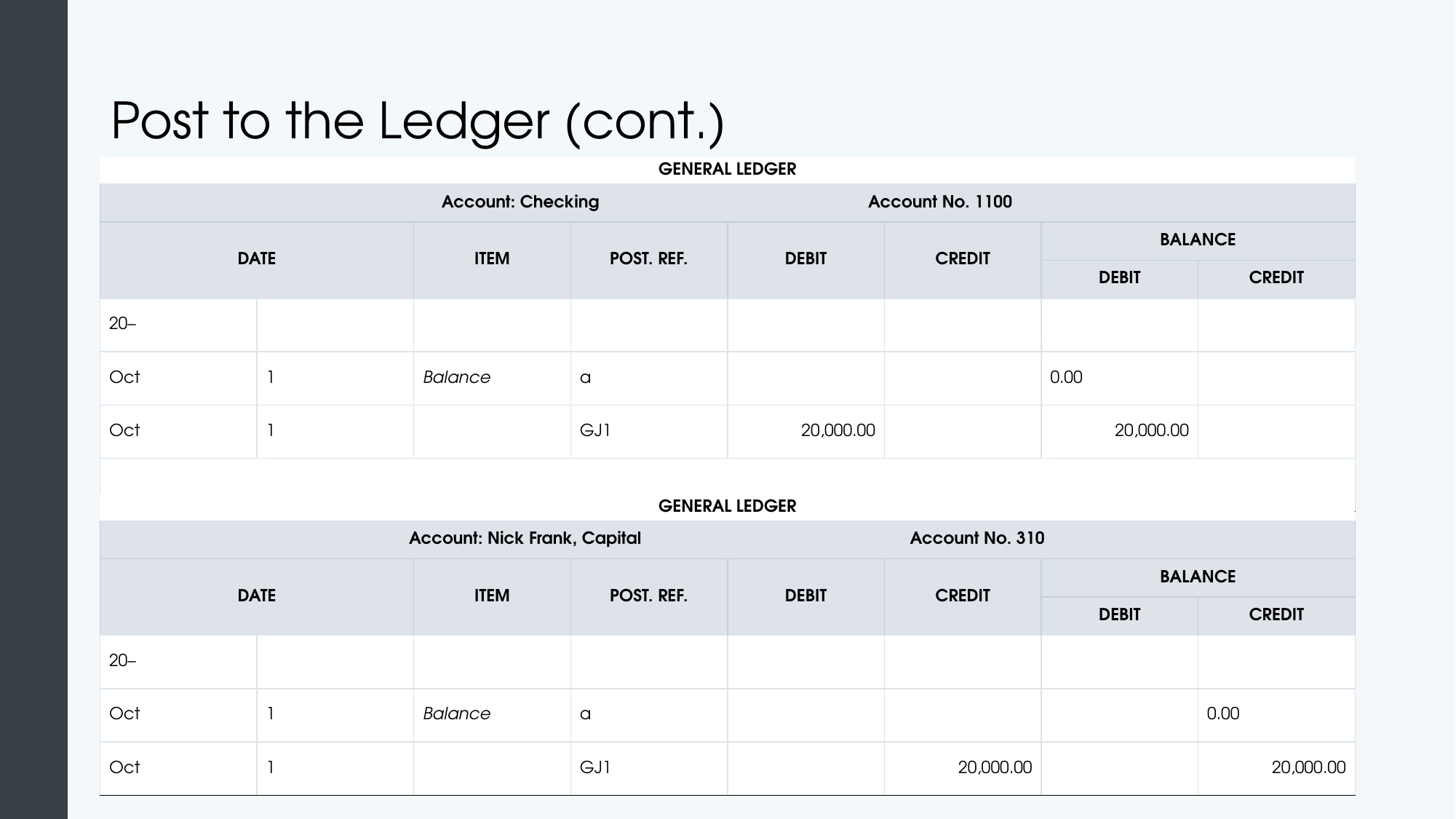

# Post to the Ledger (cont.)
| GENERAL LEDGER |  |  |  |  |  |  |  |
| --- | --- | --- | --- | --- | --- | --- | --- |
| Account: Checking Account No. 1100 |  |  |  |  |  |  |  |
| DATE |  | ITEM | POST. REF. | DEBIT | CREDIT | BALANCE |  |
|  |  |  |  |  |  | DEBIT | CREDIT |
| 20– |  |  |  |  |  |  |  |
| Oct | 1 | Balance | a |  |  | 0.00 |  |
| Oct | 1 |  | GJ1 | 20,000.00 |  | 20,000.00 |  |
|  |  |  |  |  |  |  |  |
| GENERAL LEDGER |  |  |  |  |  |  |  |
| --- | --- | --- | --- | --- | --- | --- | --- |
| Account: Nick Frank, Capital Account No. 310 |  |  |  |  |  |  |  |
| DATE |  | ITEM | POST. REF. | DEBIT | CREDIT | BALANCE |  |
|  |  |  |  |  |  | DEBIT | CREDIT |
| 20– |  |  |  |  |  |  |  |
| Oct | 1 | Balance | a |  |  |  | 0.00 |
| Oct | 1 |  | GJ1 |  | 20,000.00 |  | 20,000.00 |